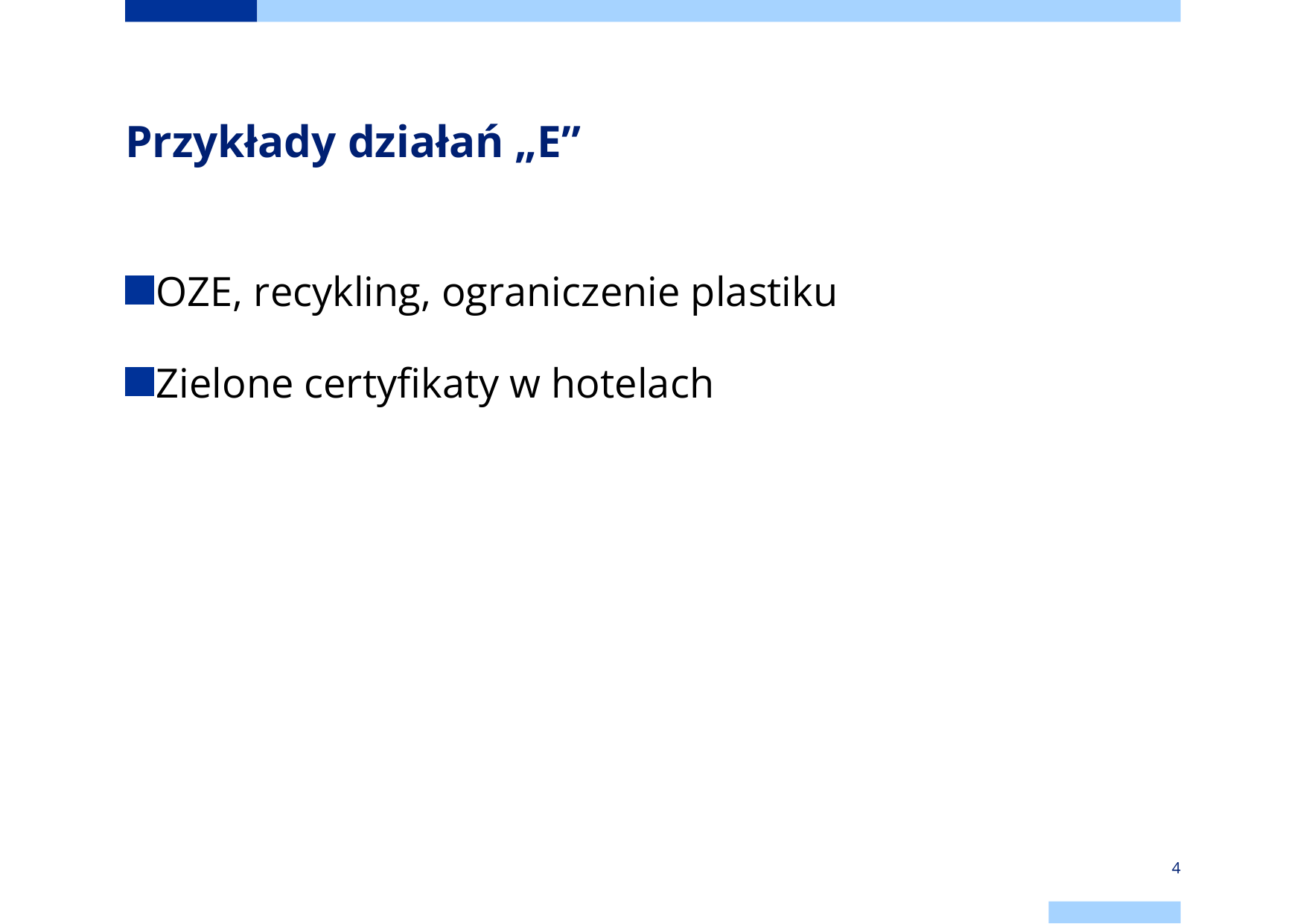

# Przykłady działań „E”
OZE, recykling, ograniczenie plastiku
Zielone certyfikaty w hotelach
4